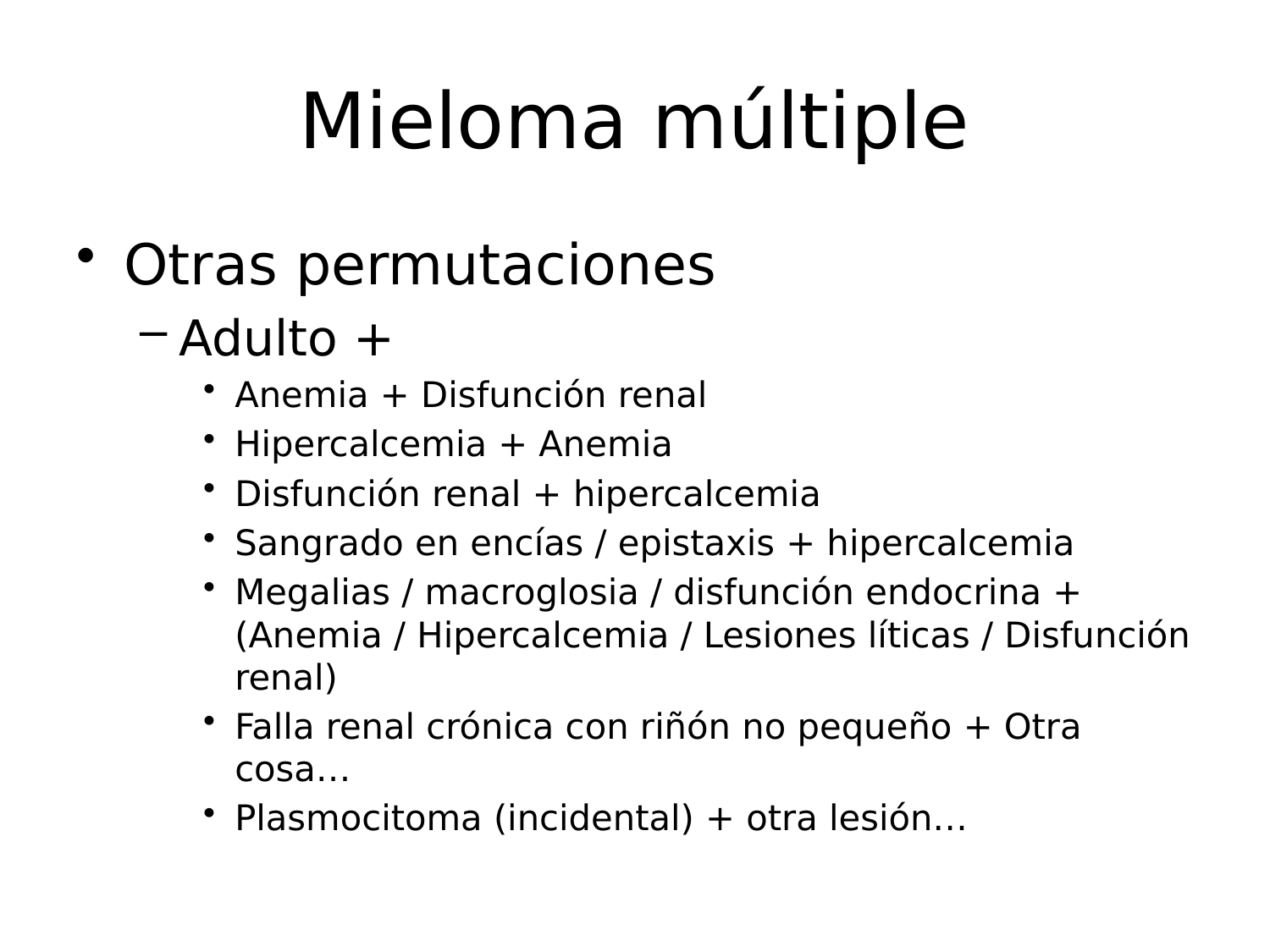

# Mieloma múltiple
Otras permutaciones
Adulto +
Anemia + Disfunción renal
Hipercalcemia + Anemia
Disfunción renal + hipercalcemia
Sangrado en encías / epistaxis + hipercalcemia
Megalias / macroglosia / disfunción endocrina + (Anemia / Hipercalcemia / Lesiones líticas / Disfunción renal)
Falla renal crónica con riñón no pequeño + Otra cosa…
Plasmocitoma (incidental) + otra lesión…